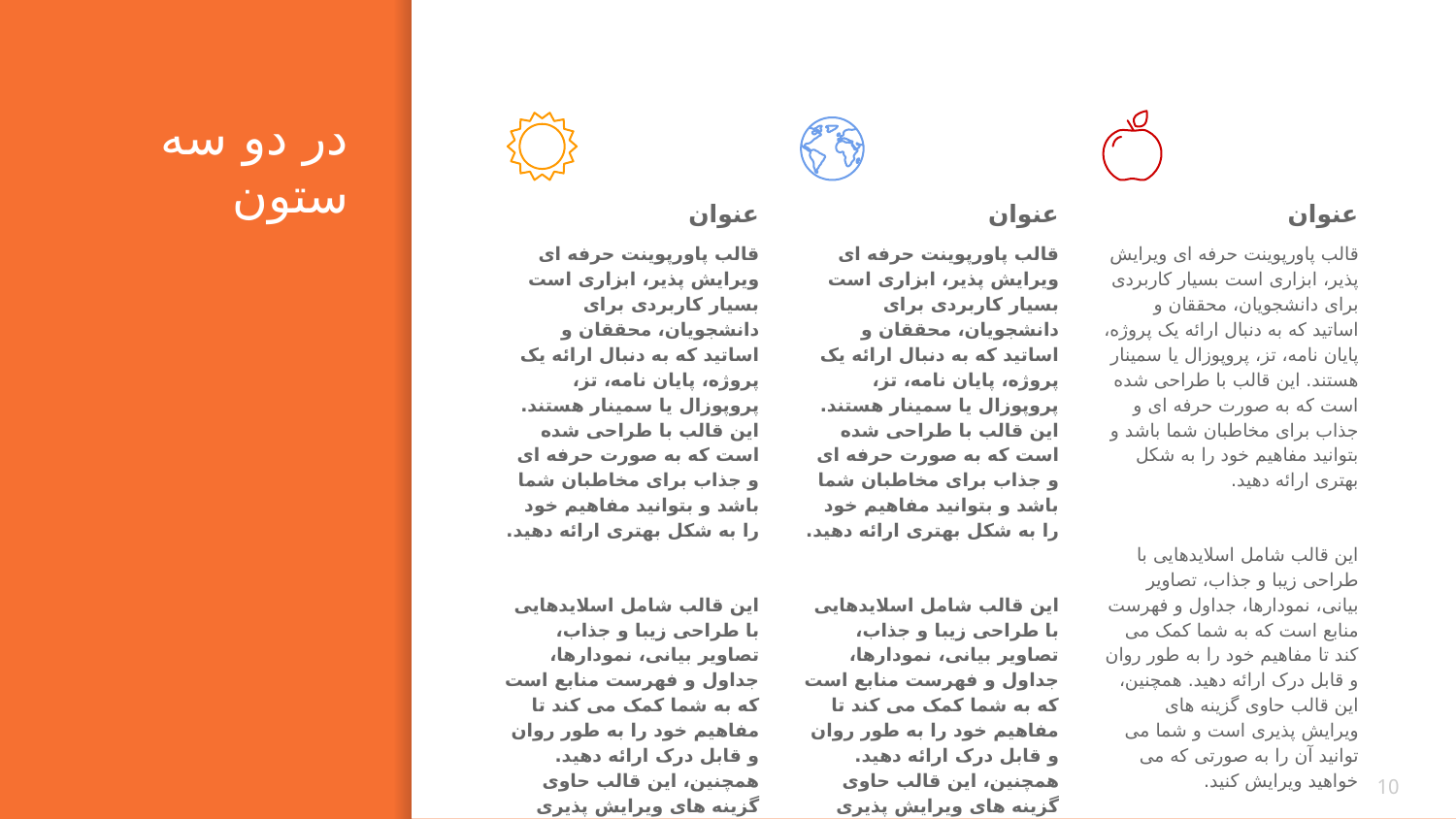

# در دو سه ستون

عنوان
قالب پاورپوینت حرفه ای ویرایش پذیر، ابزاری است بسیار کاربردی برای دانشجویان، محققان و اساتید که به دنبال ارائه یک پروژه، پایان نامه، تز، پروپوزال یا سمینار هستند. این قالب با طراحی شده است که به صورت حرفه ای و جذاب برای مخاطبان شما باشد و بتوانید مفاهیم خود را به شکل بهتری ارائه دهید.

این قالب شامل اسلایدهایی با طراحی زیبا و جذاب، تصاویر بیانی، نمودارها، جداول و فهرست منابع است که به شما کمک می کند تا مفاهیم خود را به طور روان و قابل درک ارائه دهید. همچنین، این قالب حاوی گزینه های ویرایش پذیری است و شما می توانید آن را به صورتی که می خواهید ویرایش کنید.

عنوان
قالب پاورپوینت حرفه ای ویرایش پذیر، ابزاری است بسیار کاربردی برای دانشجویان، محققان و اساتید که به دنبال ارائه یک پروژه، پایان نامه، تز، پروپوزال یا سمینار هستند. این قالب با طراحی شده است که به صورت حرفه ای و جذاب برای مخاطبان شما باشد و بتوانید مفاهیم خود را به شکل بهتری ارائه دهید.

این قالب شامل اسلایدهایی با طراحی زیبا و جذاب، تصاویر بیانی، نمودارها، جداول و فهرست منابع است که به شما کمک می کند تا مفاهیم خود را به طور روان و قابل درک ارائه دهید. همچنین، این قالب حاوی گزینه های ویرایش پذیری است و شما می توانید آن را به صورتی که می خواهید ویرایش کنید.

عنوان
قالب پاورپوینت حرفه ای ویرایش پذیر، ابزاری است بسیار کاربردی برای دانشجویان، محققان و اساتید که به دنبال ارائه یک پروژه، پایان نامه، تز، پروپوزال یا سمینار هستند. این قالب با طراحی شده است که به صورت حرفه ای و جذاب برای مخاطبان شما باشد و بتوانید مفاهیم خود را به شکل بهتری ارائه دهید.

این قالب شامل اسلایدهایی با طراحی زیبا و جذاب، تصاویر بیانی، نمودارها، جداول و فهرست منابع است که به شما کمک می کند تا مفاهیم خود را به طور روان و قابل درک ارائه دهید. همچنین، این قالب حاوی گزینه های ویرایش پذیری است و شما می توانید آن را به صورتی که می خواهید ویرایش کنید.

10